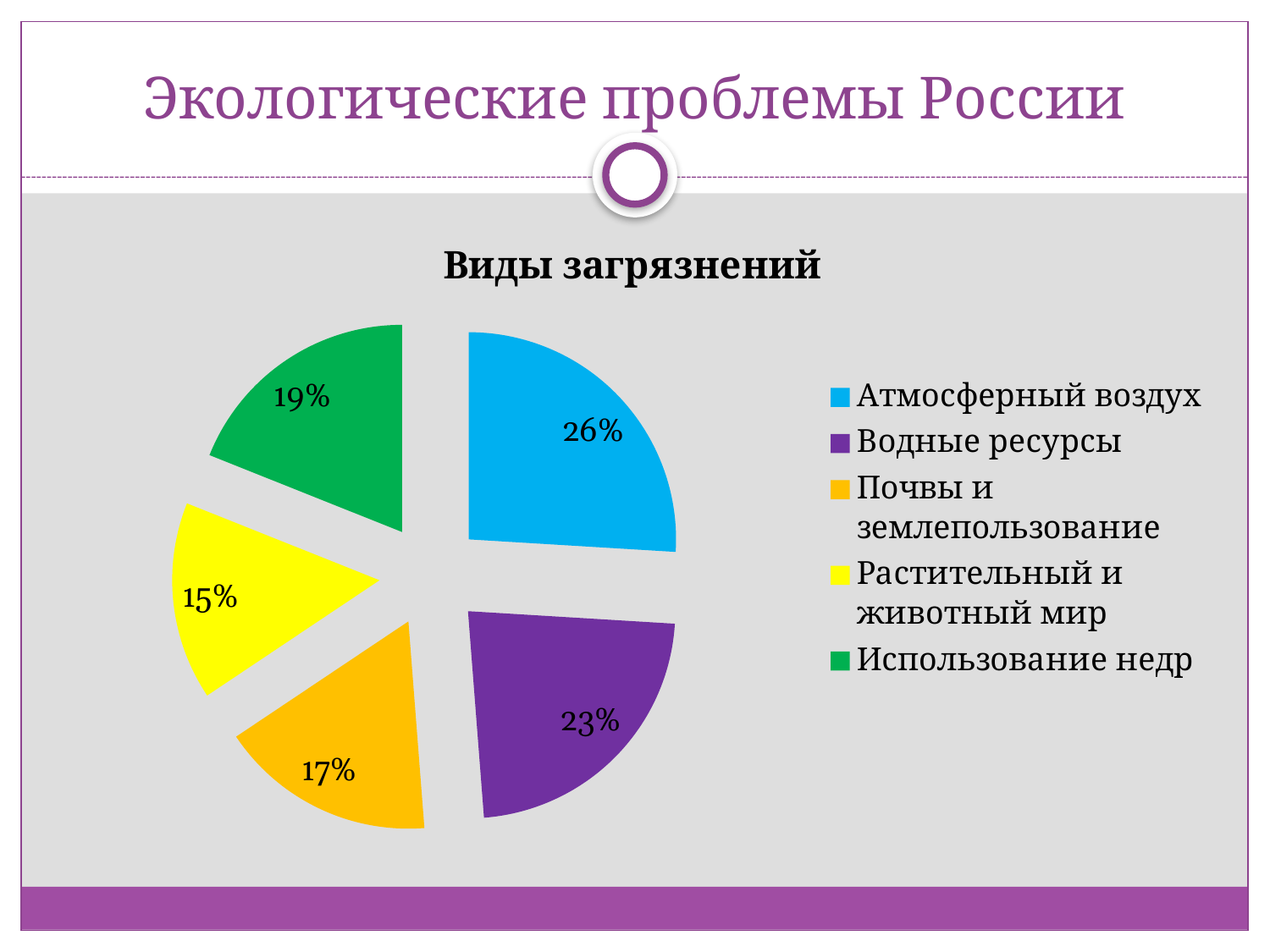

# Экологические проблемы России

### Chart: Виды загрязнений

| Category | Процент загрязняемости |
|---|---|
| Атмосферный воздух | 0.7400000000000015 |
| Водные ресурсы | 0.6500000000000019 |
| Почвы и землепользование | 0.4800000000000003 |
| Растительный и животный мир | 0.4400000000000008 |
| Использование недр | 0.54 |